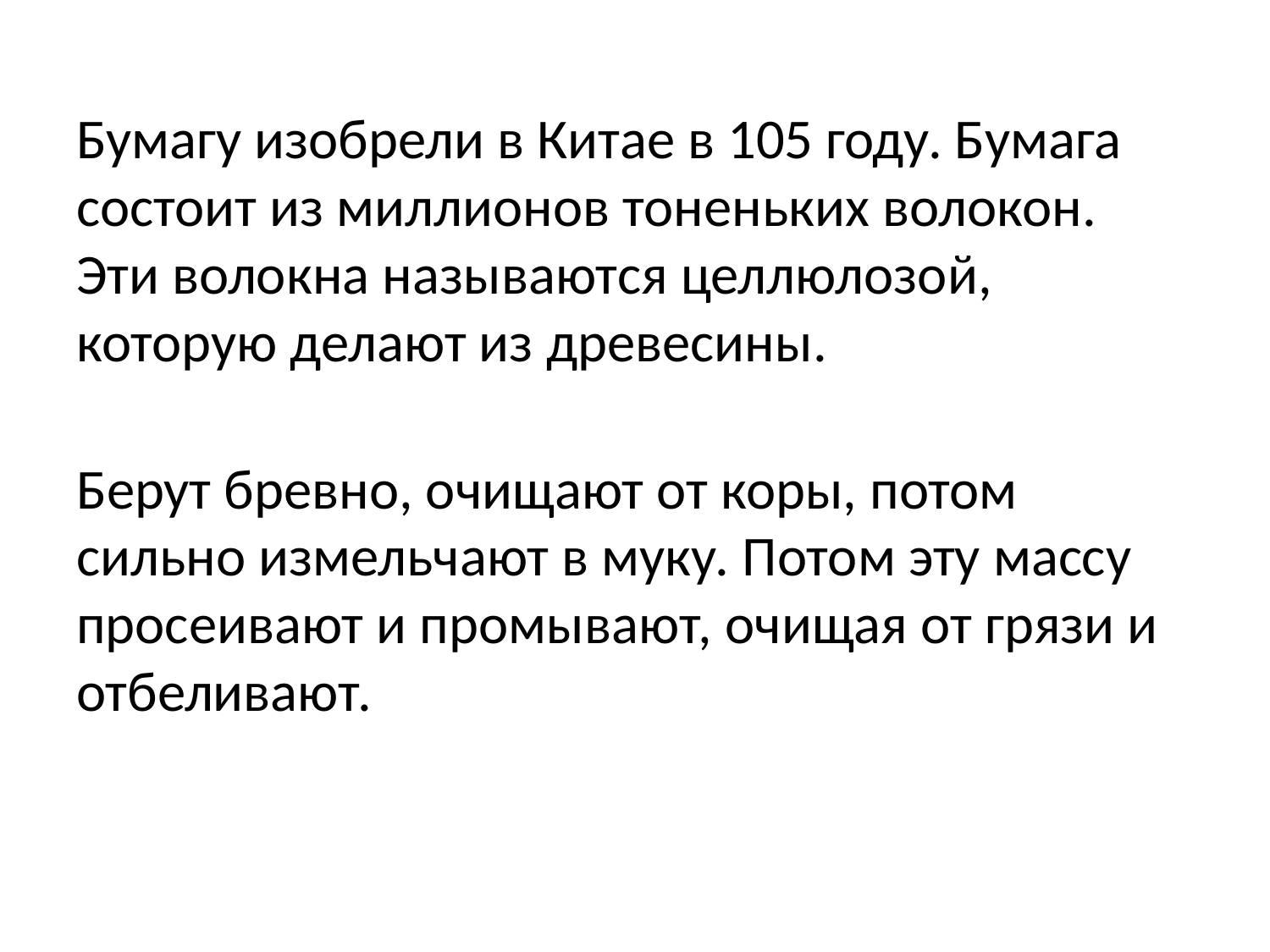

Бумагу изобрели в Китае в 105 году. Бумага состоит из миллионов тоненьких волокон. Эти волокна называются целлюлозой, которую делают из древесины.
Берут бревно, очищают от коры, потом сильно измельчают в муку. Потом эту массу просеивают и промывают, очищая от грязи и отбеливают.